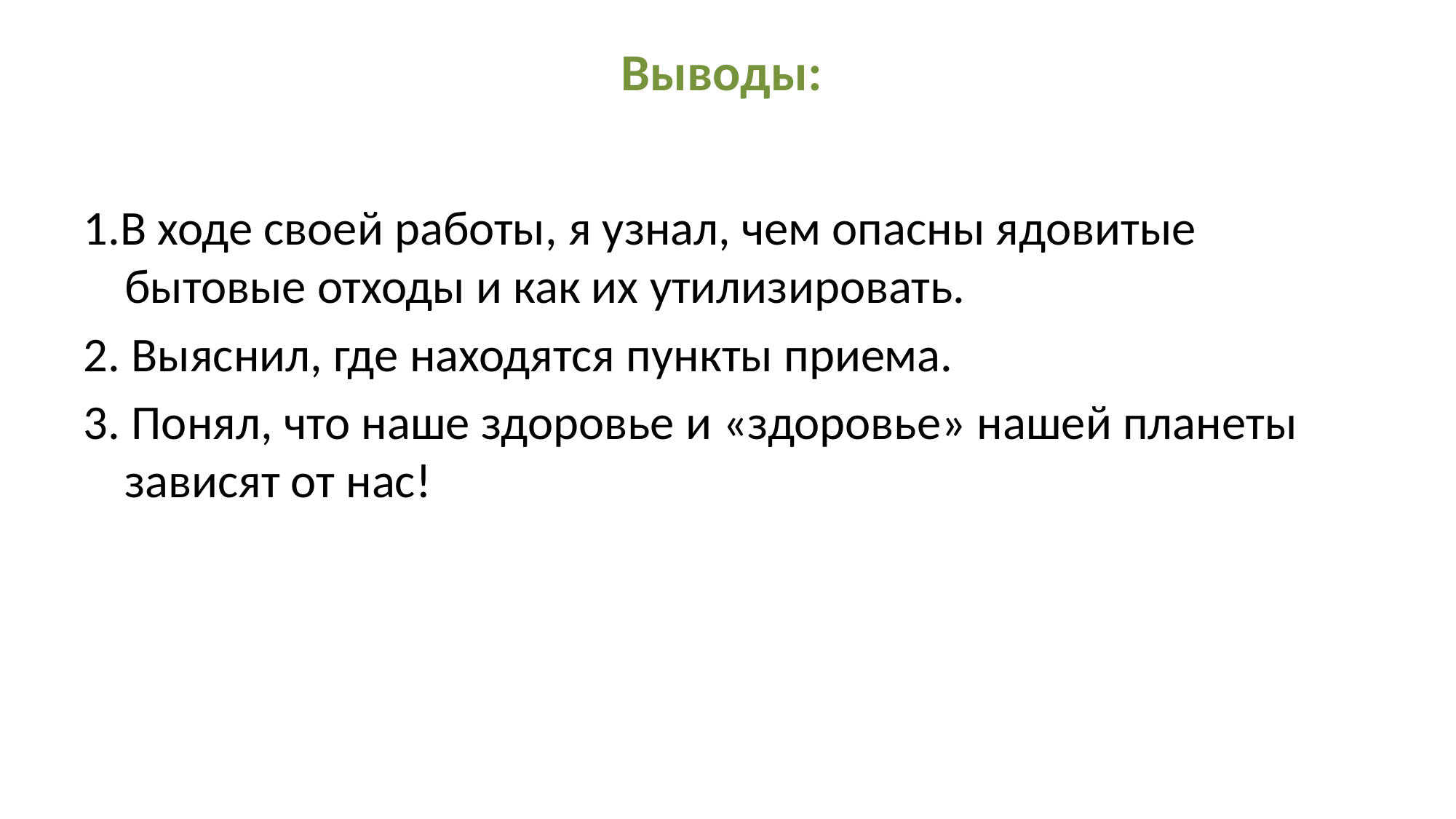

# Выводы:
1.В ходе своей работы, я узнал, чем опасны ядовитые бытовые отходы и как их утилизировать.
2. Выяснил, где находятся пункты приема.
3. Понял, что наше здоровье и «здоровье» нашей планеты зависят от нас!